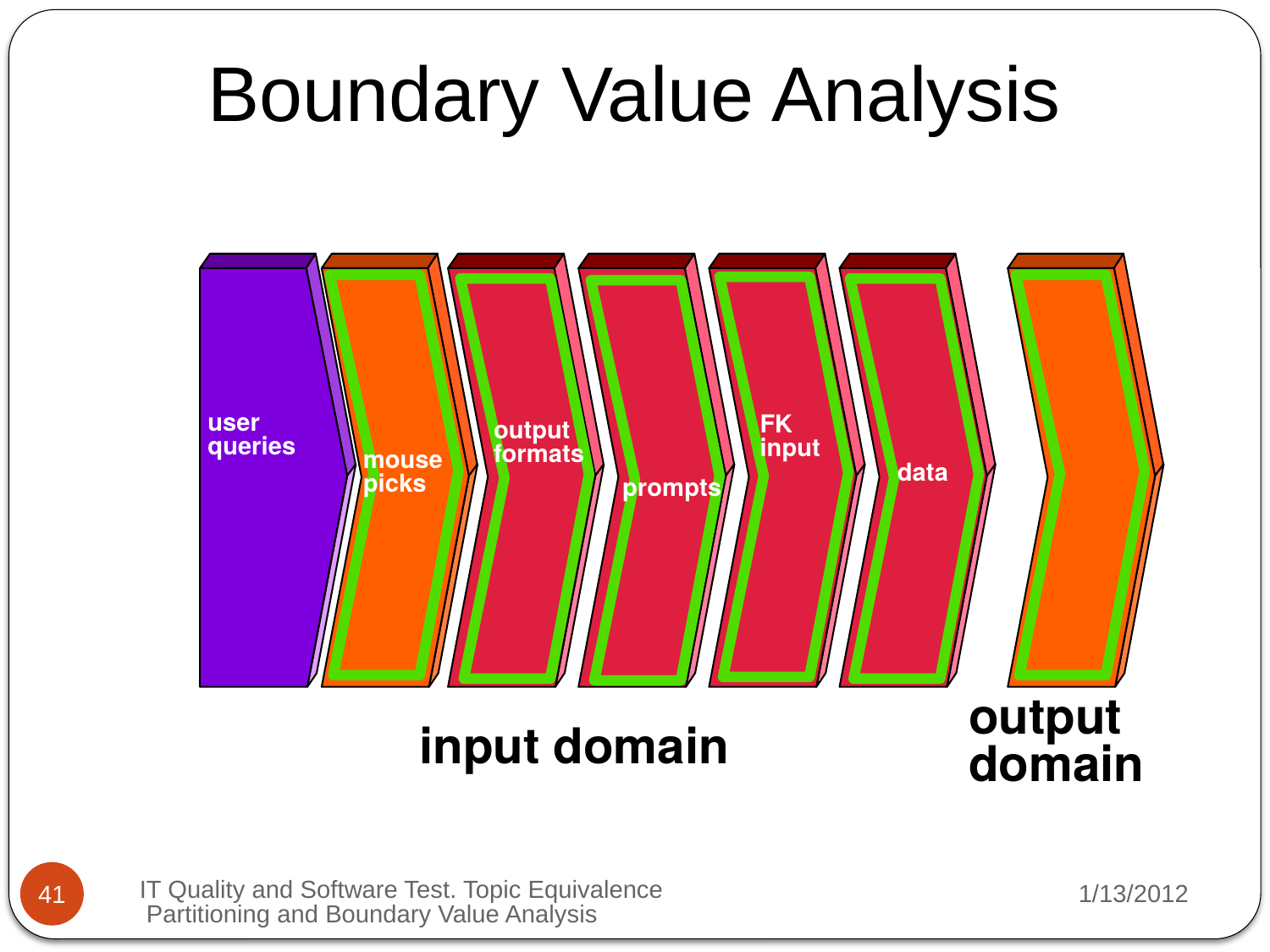

Boundary Value Analysis

user
queries
FK
input
output
formats
mouse
picks
data
prompts
output
domain
input domain
IT Quality and Software Test. Topic Equivalence Partitioning and Boundary Value Analysis
1/13/2012
41